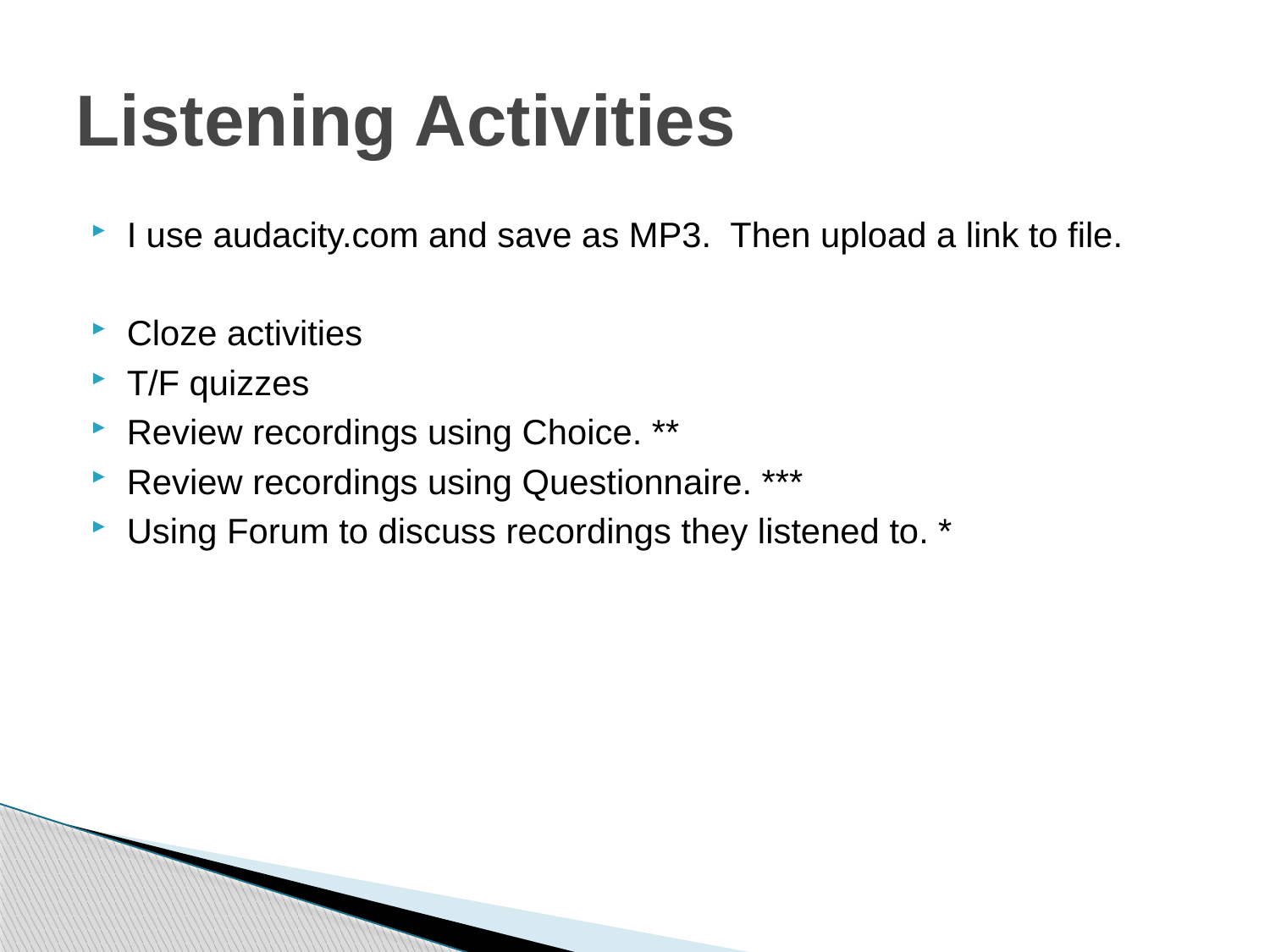

# Listening Activities
I use audacity.com and save as MP3.  Then upload a link to file.

Cloze activities
T/F quizzes
Review recordings using Choice. **
Review recordings using Questionnaire. ***
Using Forum to discuss recordings they listened to. *